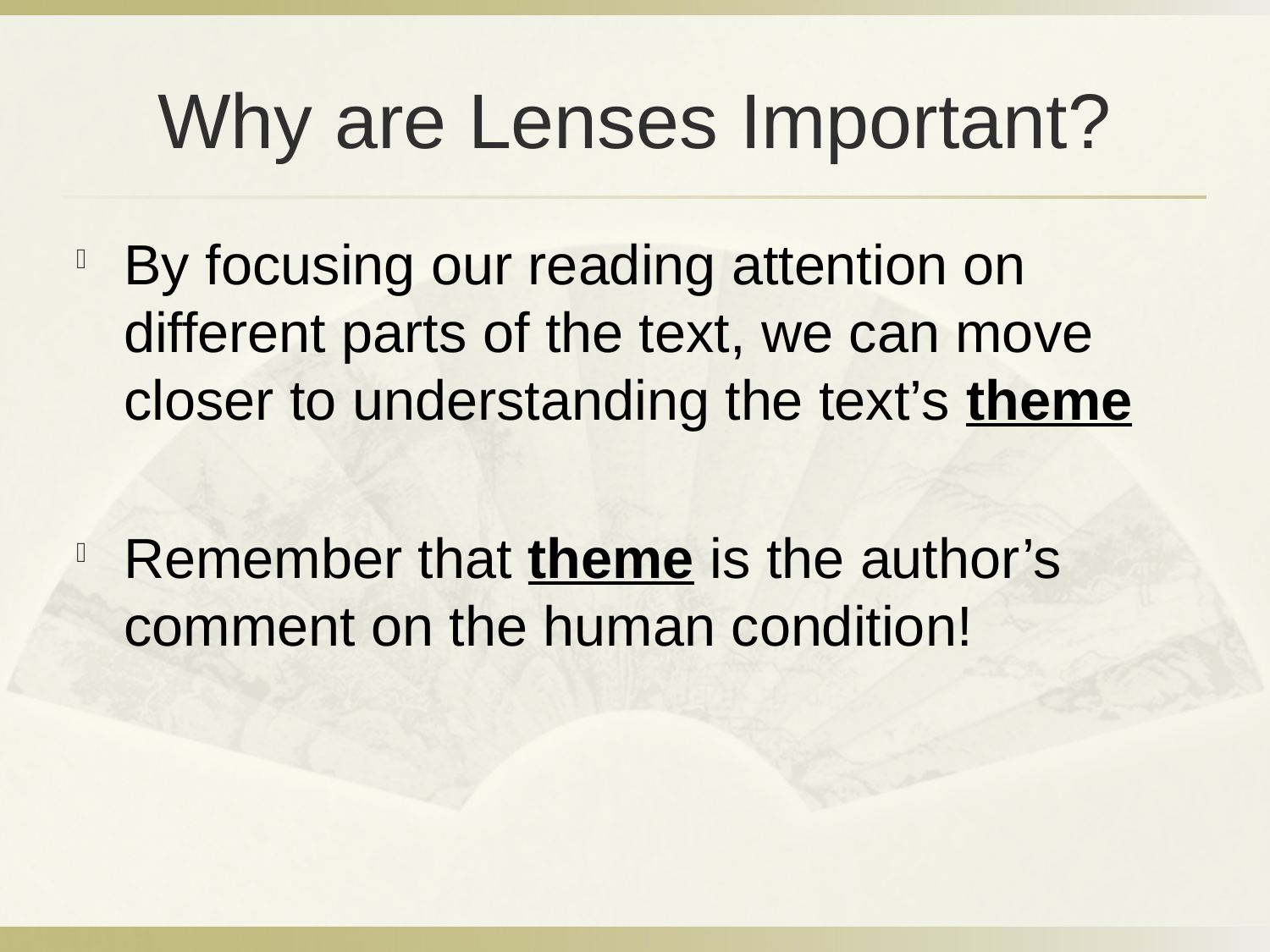

# Why are Lenses Important?
By focusing our reading attention on different parts of the text, we can move closer to understanding the text’s theme

Remember that theme is the author’s comment on the human condition!